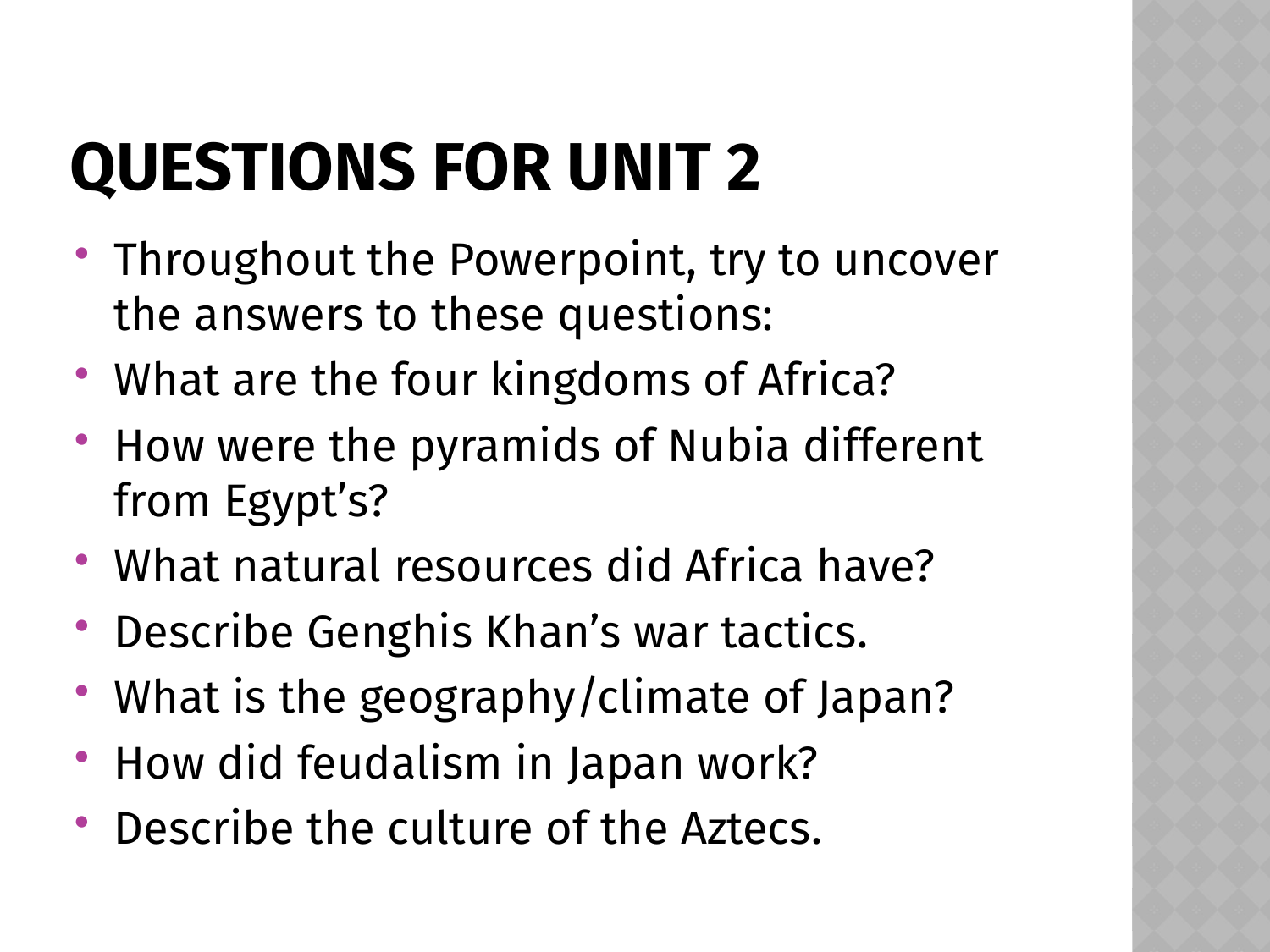

# Questions For Unit 2
Throughout the Powerpoint, try to uncover the answers to these questions:
What are the four kingdoms of Africa?
How were the pyramids of Nubia different from Egypt’s?
What natural resources did Africa have?
Describe Genghis Khan’s war tactics.
What is the geography/climate of Japan?
How did feudalism in Japan work?
Describe the culture of the Aztecs.